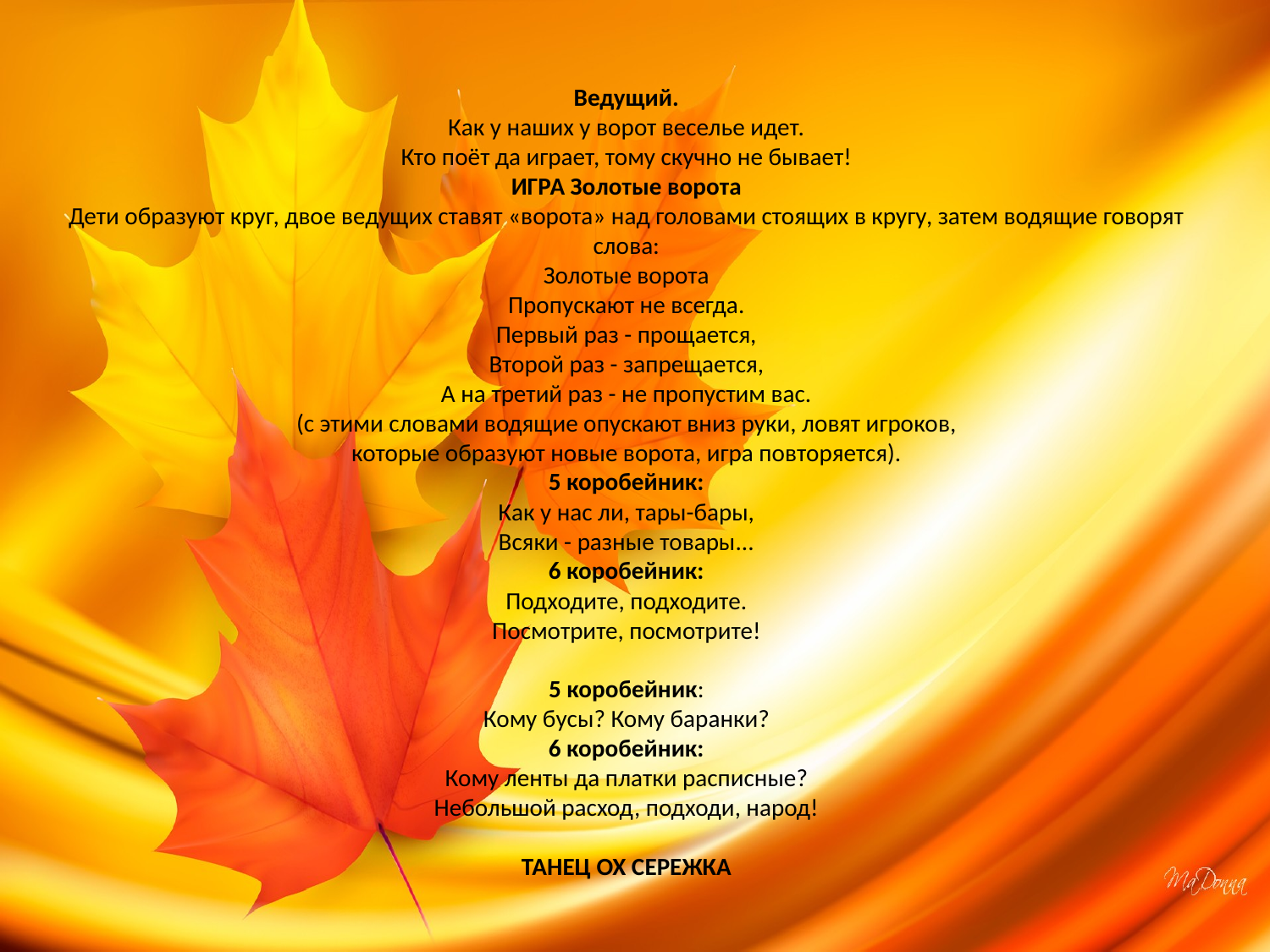

# Ведущий. Как у наших у ворот веселье идет. Кто поёт да играет, тому скучно не бывает! ИГРА Золотые ворота Дети образуют круг, двое ведущих ставят «ворота» над головами стоящих в кругу, затем водящие говорят слова: Золотые ворота Пропускают не всегда. Первый раз - прощается, Второй раз - запрещается, А на третий раз - не пропустим вас. (с этими словами водящие опускают вниз руки, ловят игроков, которые образуют новые ворота, игра повторяется). 5 коробейник: Как у нас ли, тары-бары, Всяки - разные товары... 6 коробейник: Подходите, подходите. Посмотрите, посмотрите!   5 коробейник: Кому бусы? Кому баранки? 6 коробейник: Кому ленты да платки расписные? Небольшой расход, подходи, народ! ТАНЕЦ ОХ СЕРЕЖКА